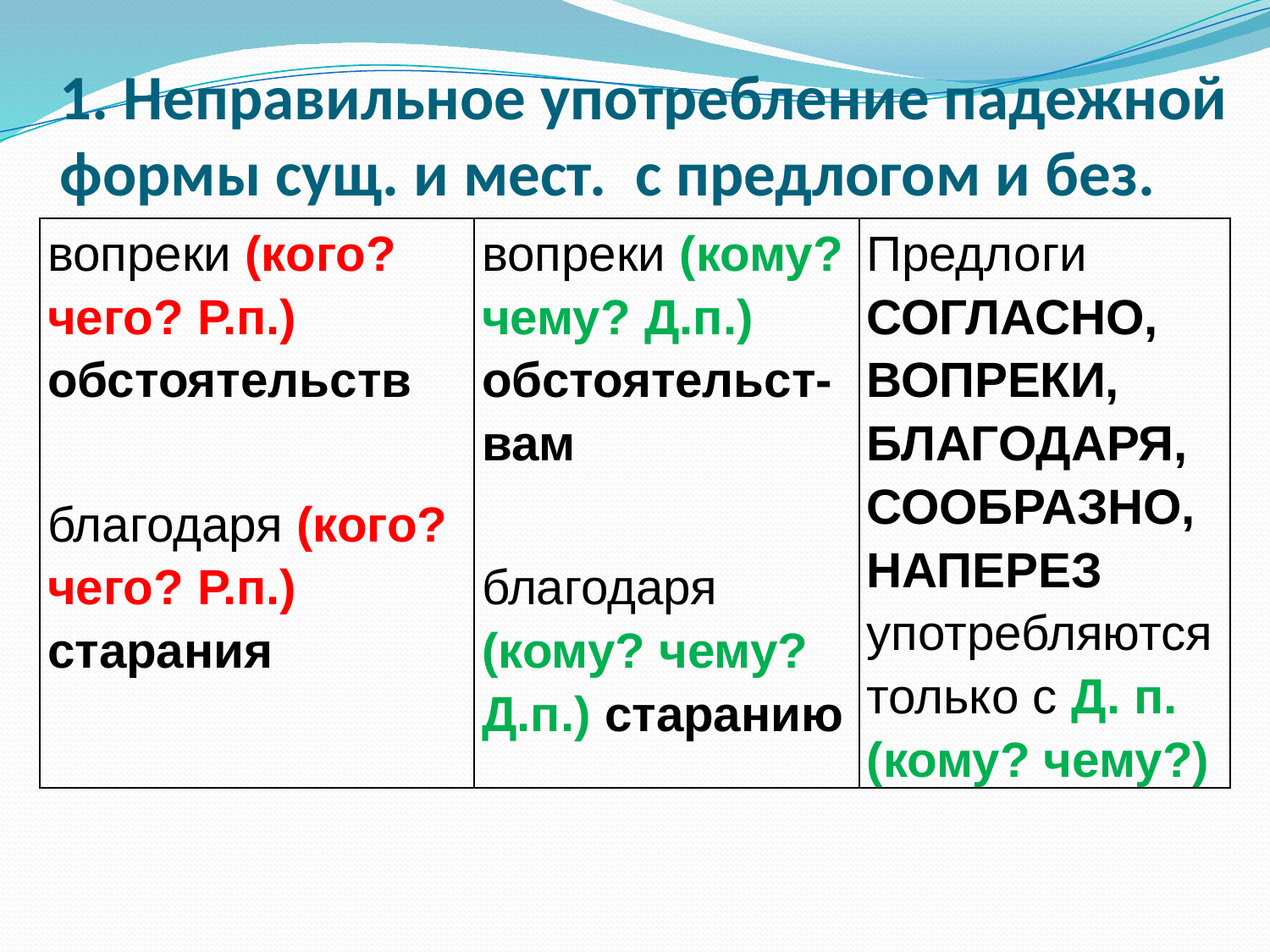

# 1. Неправильное употребление падежной формы сущ. и мест.  с предлогом и без.
| вопреки (кого? чего? Р.п.) обстоятельств благодаря (кого? чего? Р.п.) старания | вопреки (кому? чему? Д.п.) обстоятельст-вам благодаря (кому? чему? Д.п.) старанию | Предлоги СОГЛАСНО, ВОПРЕКИ, БЛАГОДАРЯ, СООБРАЗНО, НАПЕРЕЗ употребляются только с Д. п. (кому? чему?) |
| --- | --- | --- |